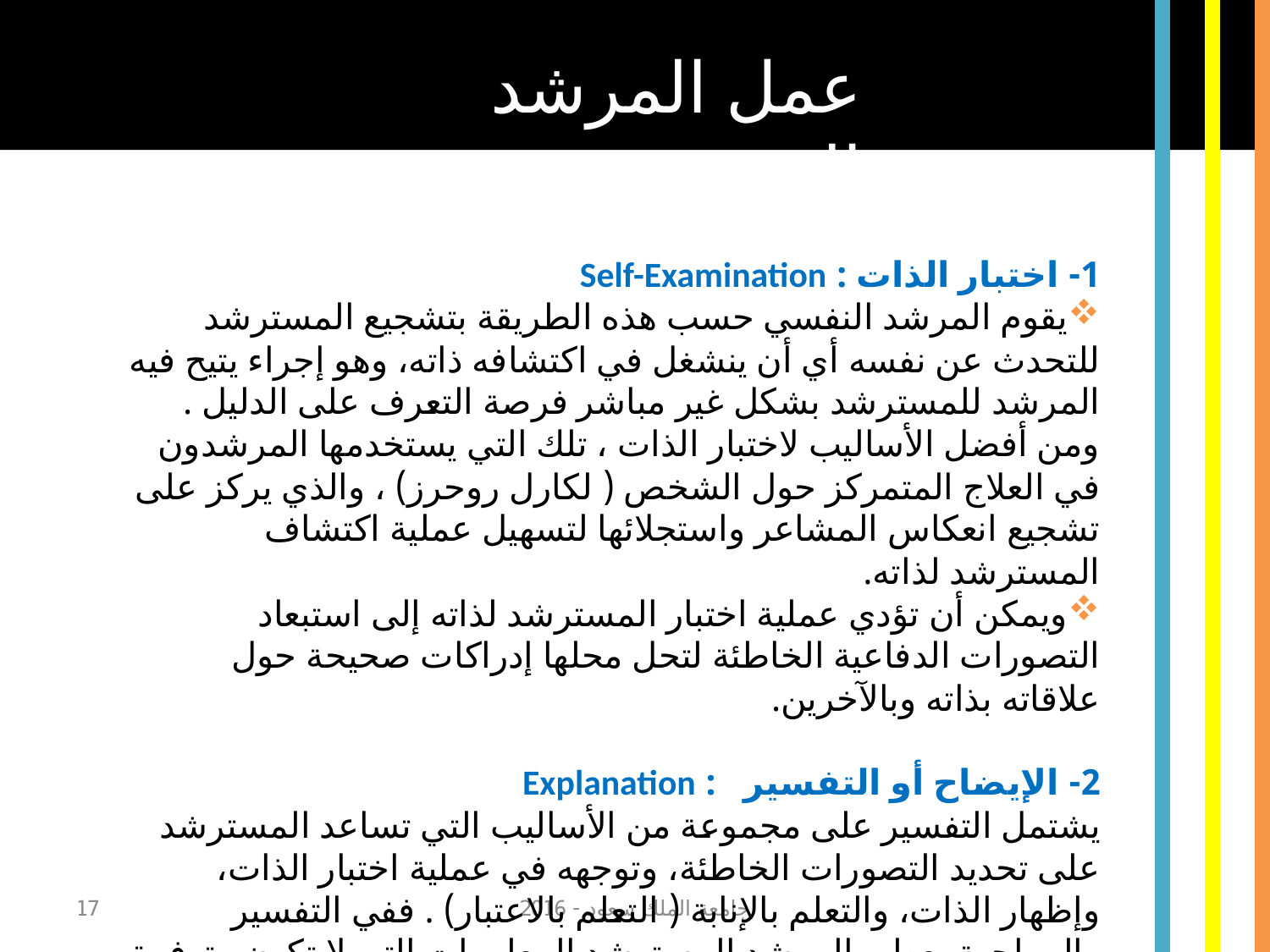

عمل المرشد النفسي
1- اختبار الذات : Self-Examination
يقوم المرشد النفسي حسب هذه الطريقة بتشجيع المسترشد للتحدث عن نفسه أي أن ينشغل في اكتشافه ذاته، وهو إجراء يتيح فيه المرشد للمسترشد بشكل غير مباشر فرصة التعرف على الدليل . ومن أفضل الأساليب لاختبار الذات ، تلك التي يستخدمها المرشدون في العلاج المتمركز حول الشخص ( لكارل روحرز) ، والذي يركز على تشجيع انعكاس المشاعر واستجلائها لتسهيل عملية اكتشاف المسترشد لذاته.
ويمكن أن تؤدي عملية اختبار المسترشد لذاته إلى استبعاد التصورات الدفاعية الخاطئة لتحل محلها إدراكات صحيحة حول علاقاته بذاته وبالآخرين.

2- الإيضاح أو التفسير   : Explanation
يشتمل التفسير على مجموعة من الأساليب التي تساعد المسترشد على تحديد التصورات الخاطئة، وتوجهه في عملية اختبار الذات، وإظهار الذات، والتعلم بالإنابة ( التعلم بالاعتبار) . ففي التفسير والمواجهة يعطي المرشد المسترشد المعلومات التي لا تكون متوفرة له (للمسترشد).
17
جامعة الملك سعود - 2016